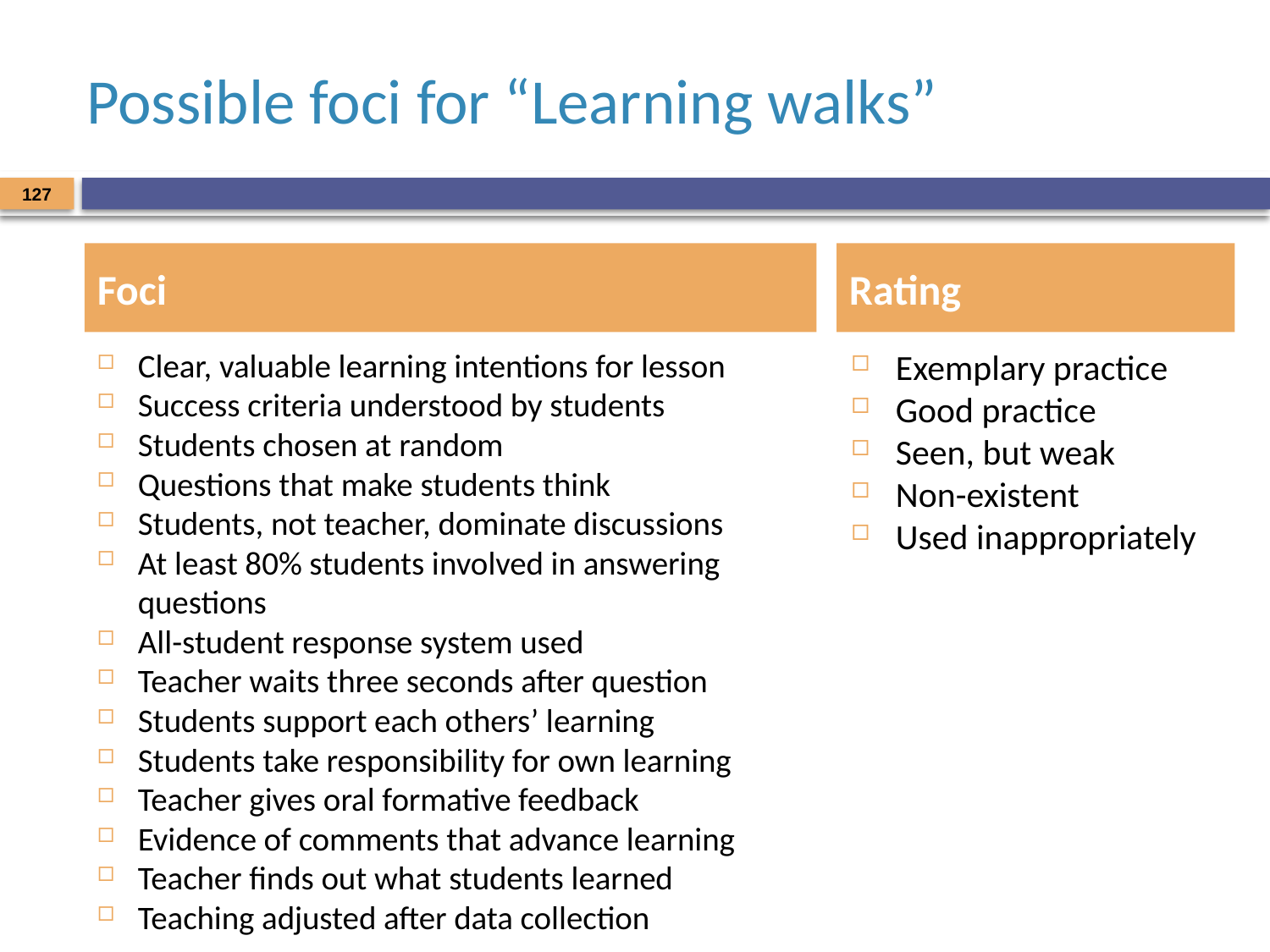

# Possible foci for “Learning walks”
127
Foci
Rating
Exemplary practice
Good practice
Seen, but weak
Non-existent
Used inappropriately
Clear, valuable learning intentions for lesson
Success criteria understood by students
Students chosen at random
Questions that make students think
Students, not teacher, dominate discussions
At least 80% students involved in answering questions
All-student response system used
Teacher waits three seconds after question
Students support each others’ learning
Students take responsibility for own learning
Teacher gives oral formative feedback
Evidence of comments that advance learning
Teacher finds out what students learned
Teaching adjusted after data collection